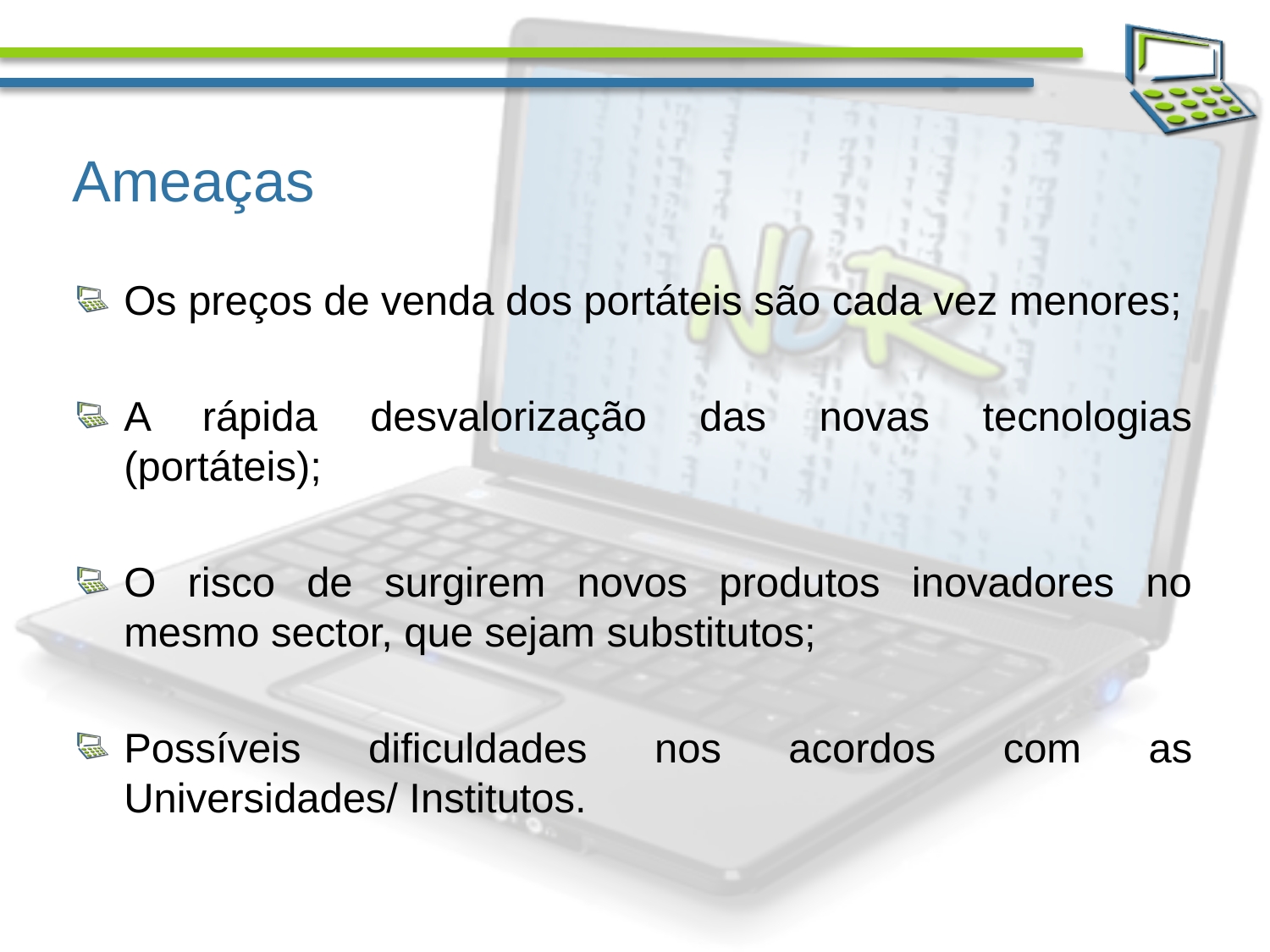

# Ameaças
Os preços de venda dos portáteis são cada vez menores;

A rápida desvalorização das novas tecnologias (portáteis);

O risco de surgirem novos produtos inovadores no mesmo sector, que sejam substitutos;

Possíveis dificuldades nos acordos com as Universidades/ Institutos.